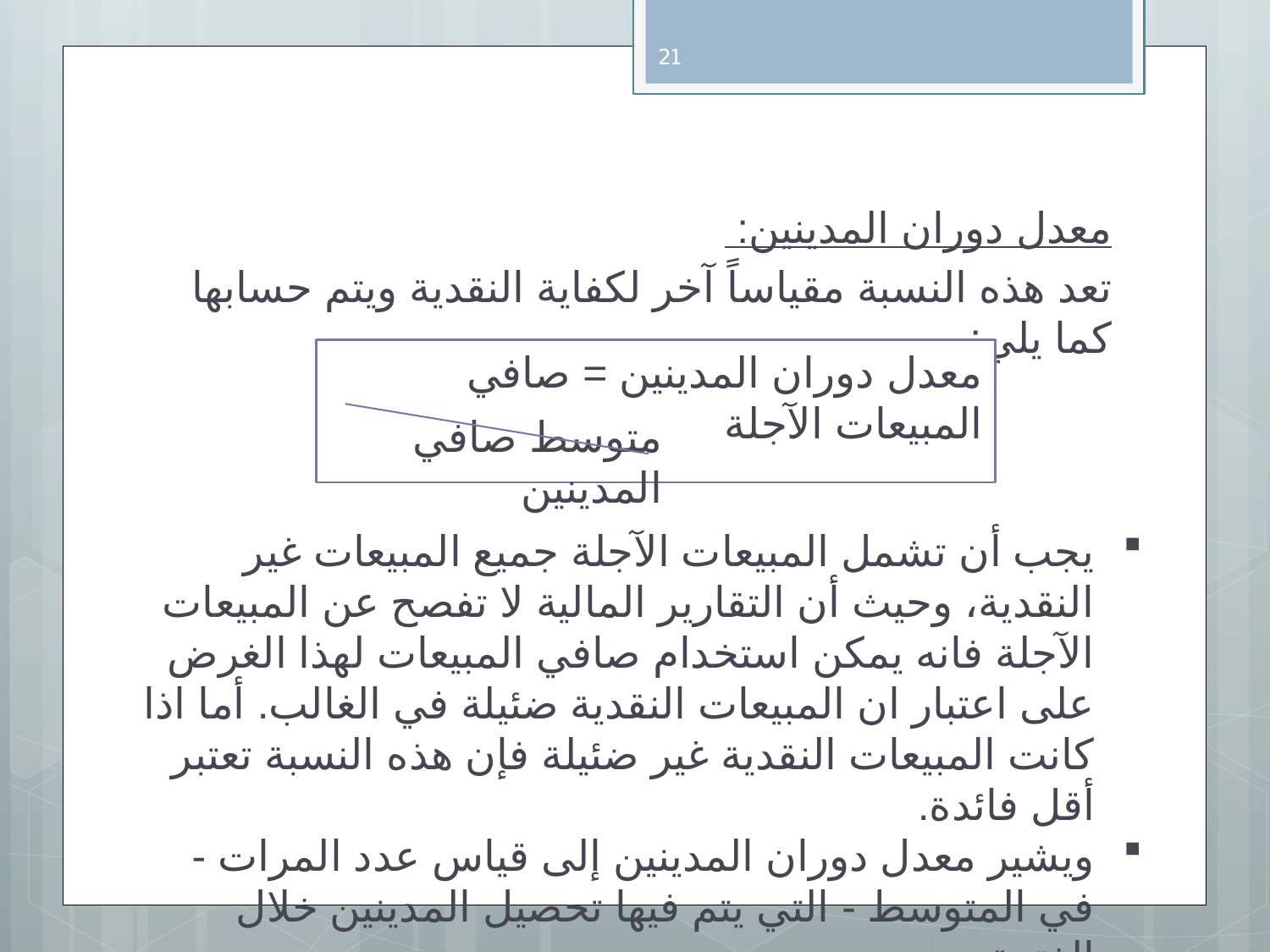

21
معدل دوران المدينين:
تعد هذه النسبة مقياساً آخر لكفاية النقدية ويتم حسابها كما يلي:

معدل دوران المدينين = صافي المبيعات الآجلة

متوسط صافي المدينين
يجب أن تشمل المبيعات الآجلة جميع المبيعات غير النقدية، وحيث أن التقارير المالية لا تفصح عن المبيعات الآجلة فانه يمكن استخدام صافي المبيعات لهذا الغرض على اعتبار ان المبيعات النقدية ضئيلة في الغالب. أما اذا كانت المبيعات النقدية غير ضئيلة فإن هذه النسبة تعتبر أقل فائدة.
ويشير معدل دوران المدينين إلى قياس عدد المرات - في المتوسط - التي يتم فيها تحصيل المدينين خلال الفترة.